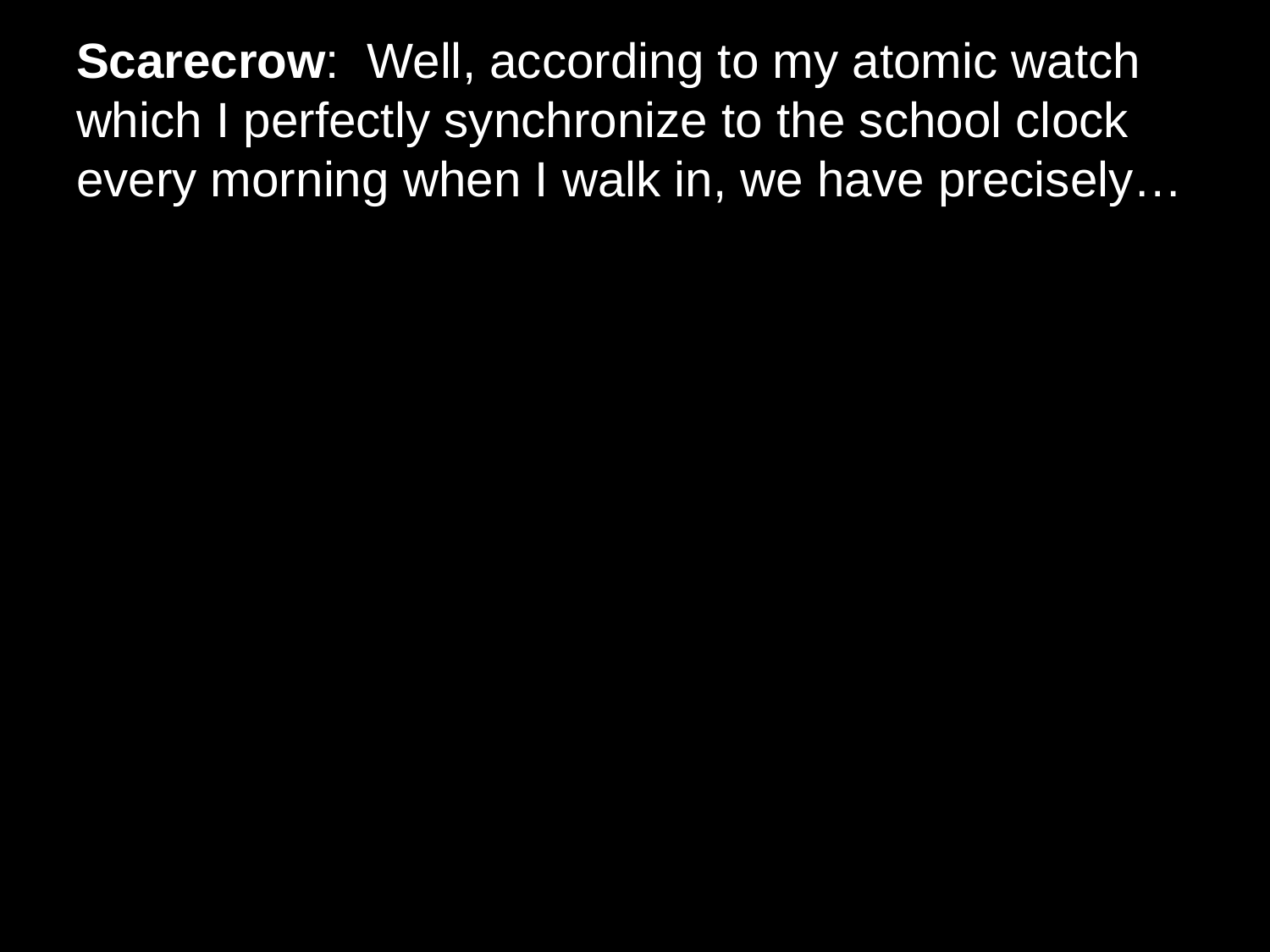

# Scarecrow:  Well, according to my atomic watch which I perfectly synchronize to the school clock every morning when I walk in, we have precisely…